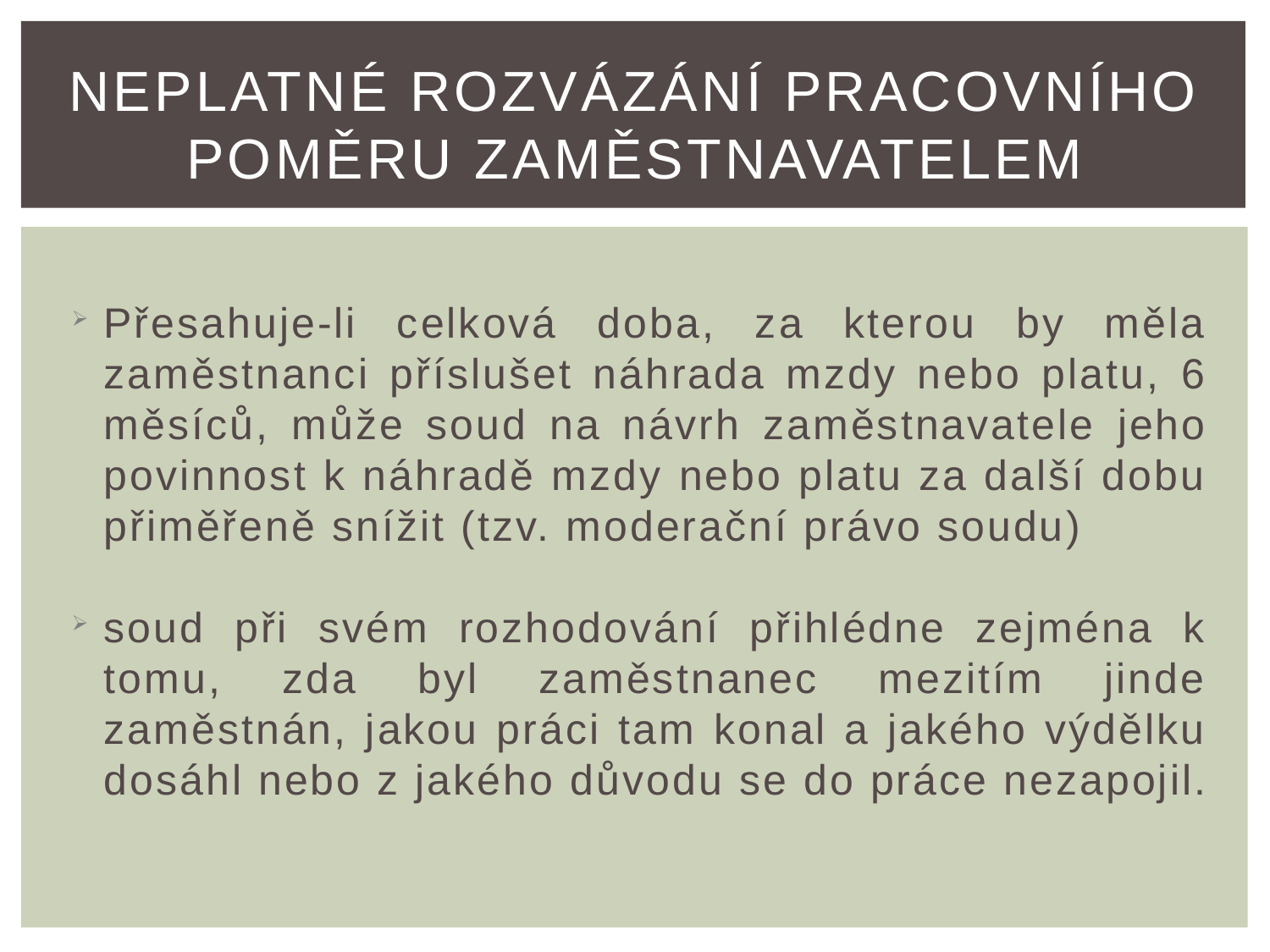

# Neplatné rozvázání pracovního poměru Zaměstnavatelem

Přesahuje-li celková doba, za kterou by měla zaměstnanci příslušet náhrada mzdy nebo platu, 6 měsíců, může soud na návrh zaměstnavatele jeho povinnost k náhradě mzdy nebo platu za další dobu přiměřeně snížit (tzv. moderační právo soudu)

soud při svém rozhodování přihlédne zejména k tomu, zda byl zaměstnanec mezitím jinde zaměstnán, jakou práci tam konal a jakého výdělku dosáhl nebo z jakého důvodu se do práce nezapojil.